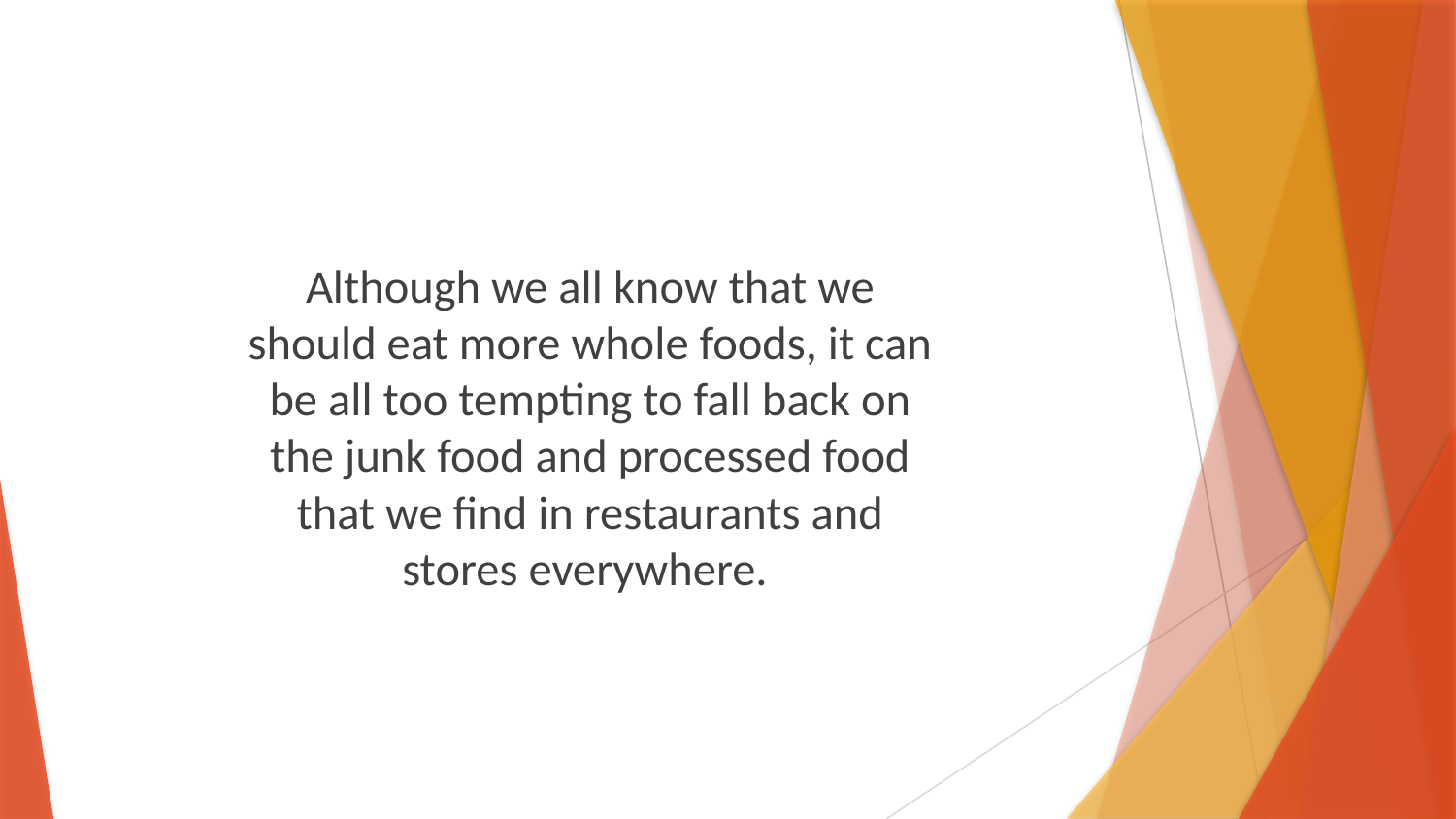

Although we all know that we should eat more whole foods, it can be all too tempting to fall back on the junk food and processed food that we find in restaurants and stores everywhere.